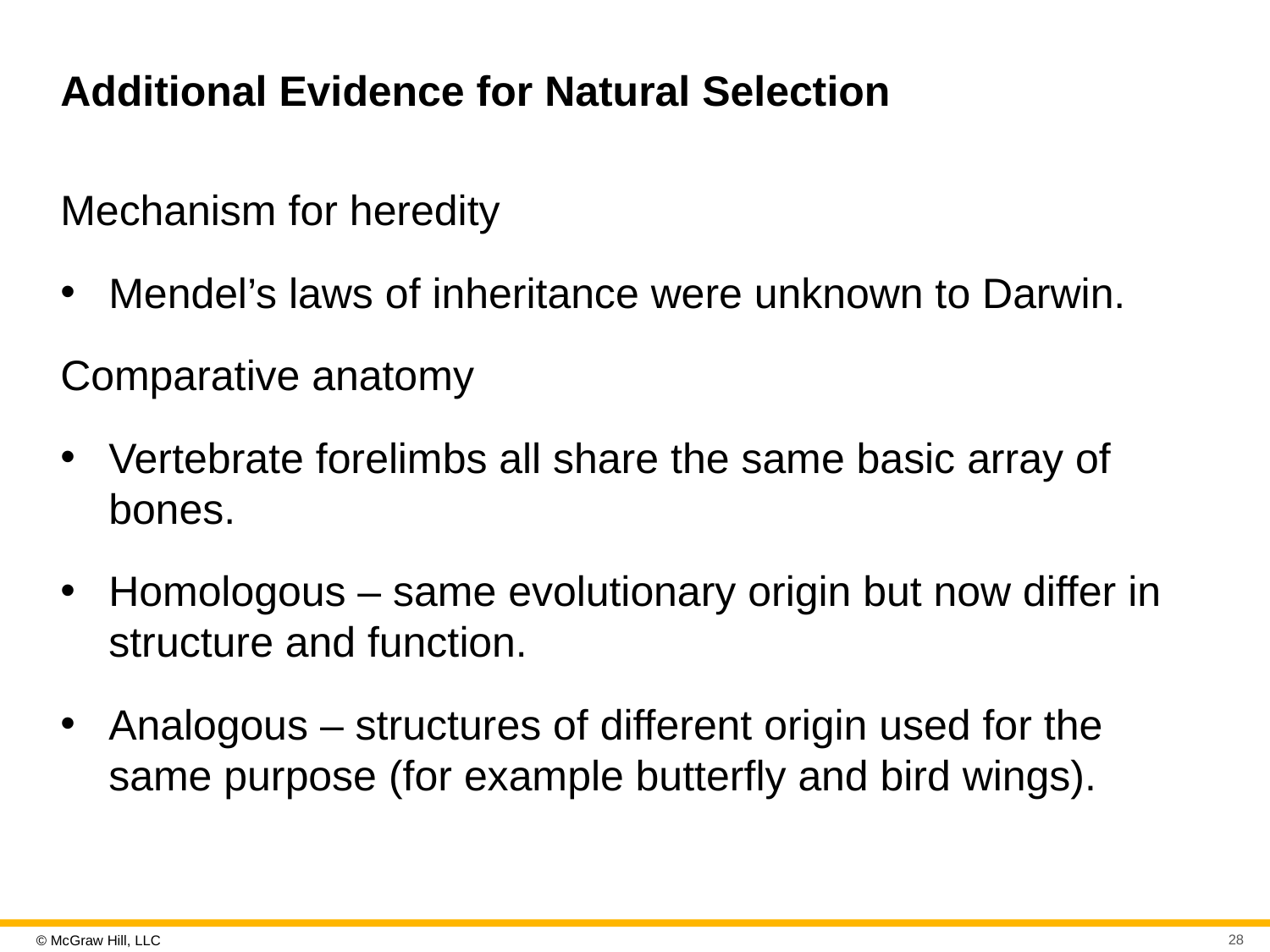

# Additional Evidence for Natural Selection
Mechanism for heredity
Mendel’s laws of inheritance were unknown to Darwin.
Comparative anatomy
Vertebrate forelimbs all share the same basic array of bones.
Homologous – same evolutionary origin but now differ in structure and function.
Analogous – structures of different origin used for the same purpose (for example butterfly and bird wings).
28